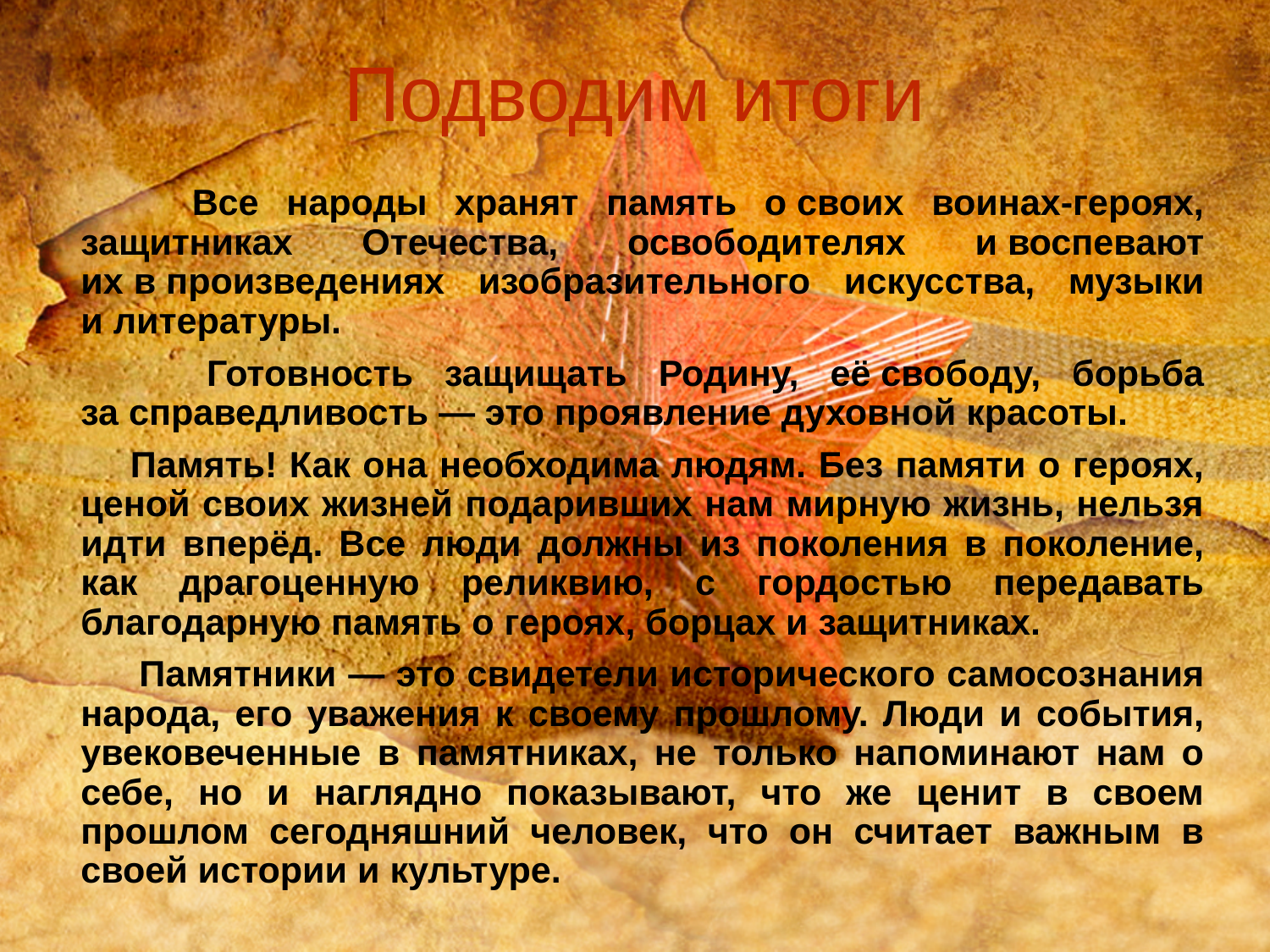

# Подводим итоги
    Все народы хранят память о своих воинах-героях, защитниках Отечества, освободителях и воспевают их в произведениях изобразительного искусства, музыки и литературы.
    Готовность защищать Родину, её свободу, борьба за справедливость — это проявление духовной красоты.
    Память! Как она необходима людям. Без памяти о героях, ценой своих жизней подаривших нам мирную жизнь, нельзя идти вперёд. Все люди должны из поколения в поколение, как драгоценную реликвию, с гордостью передавать благодарную память о героях, борцах и защитниках.
     Памятники — это свидетели исторического самосознания народа, его уважения к своему прошлому. Люди и события, увековеченные в памятниках, не только напоминают нам о себе, но и наглядно показывают, что же ценит в своем прошлом сегодняшний человек, что он считает важным в своей истории и культуре.